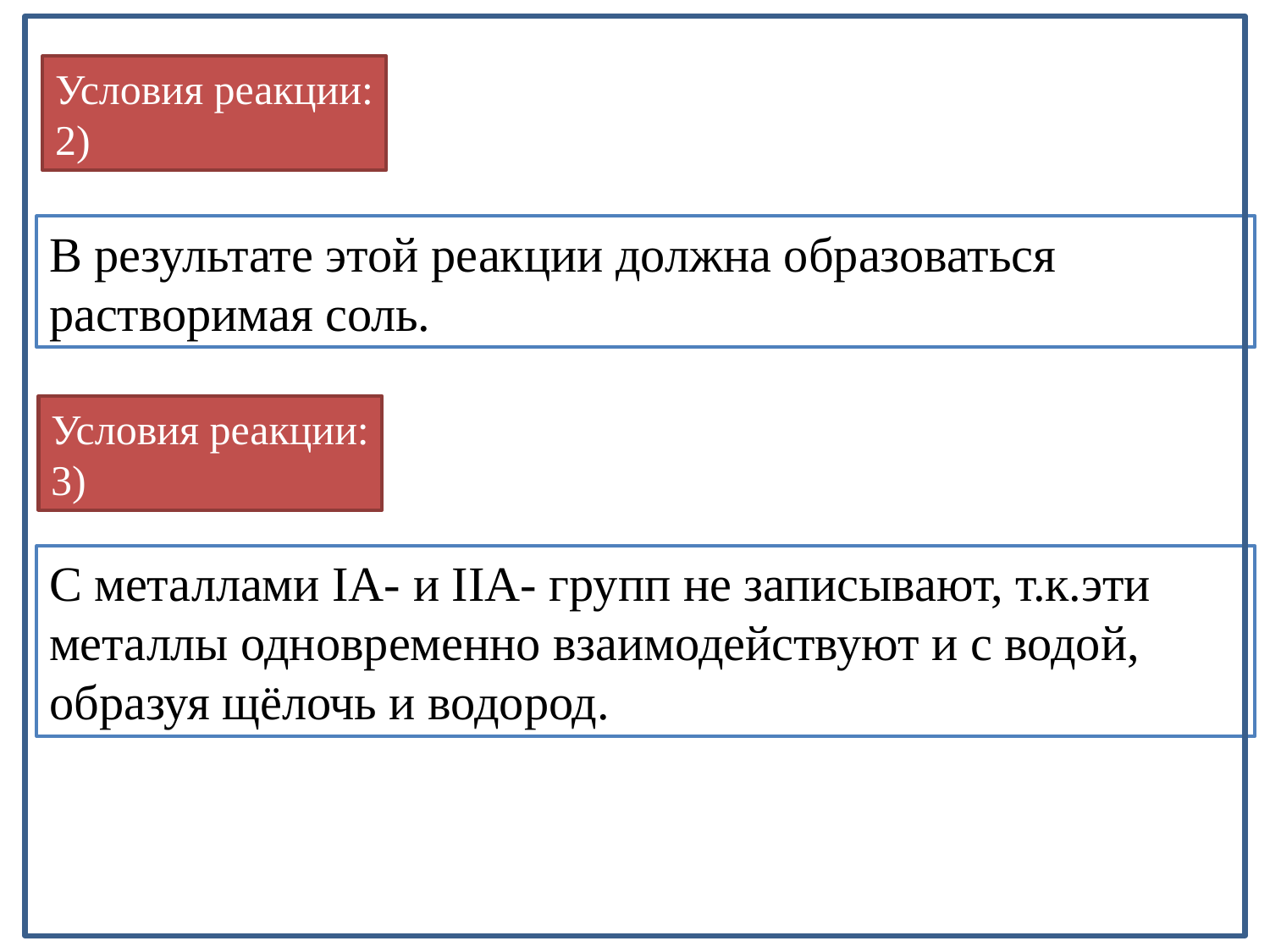

Условия реакции:
2)
В результате этой реакции должна образоваться растворимая соль.
Условия реакции:
3)
С металлами IA- и IIA- групп не записывают, т.к.эти металлы одновременно взаимодействуют и с водой, образуя щёлочь и водород.